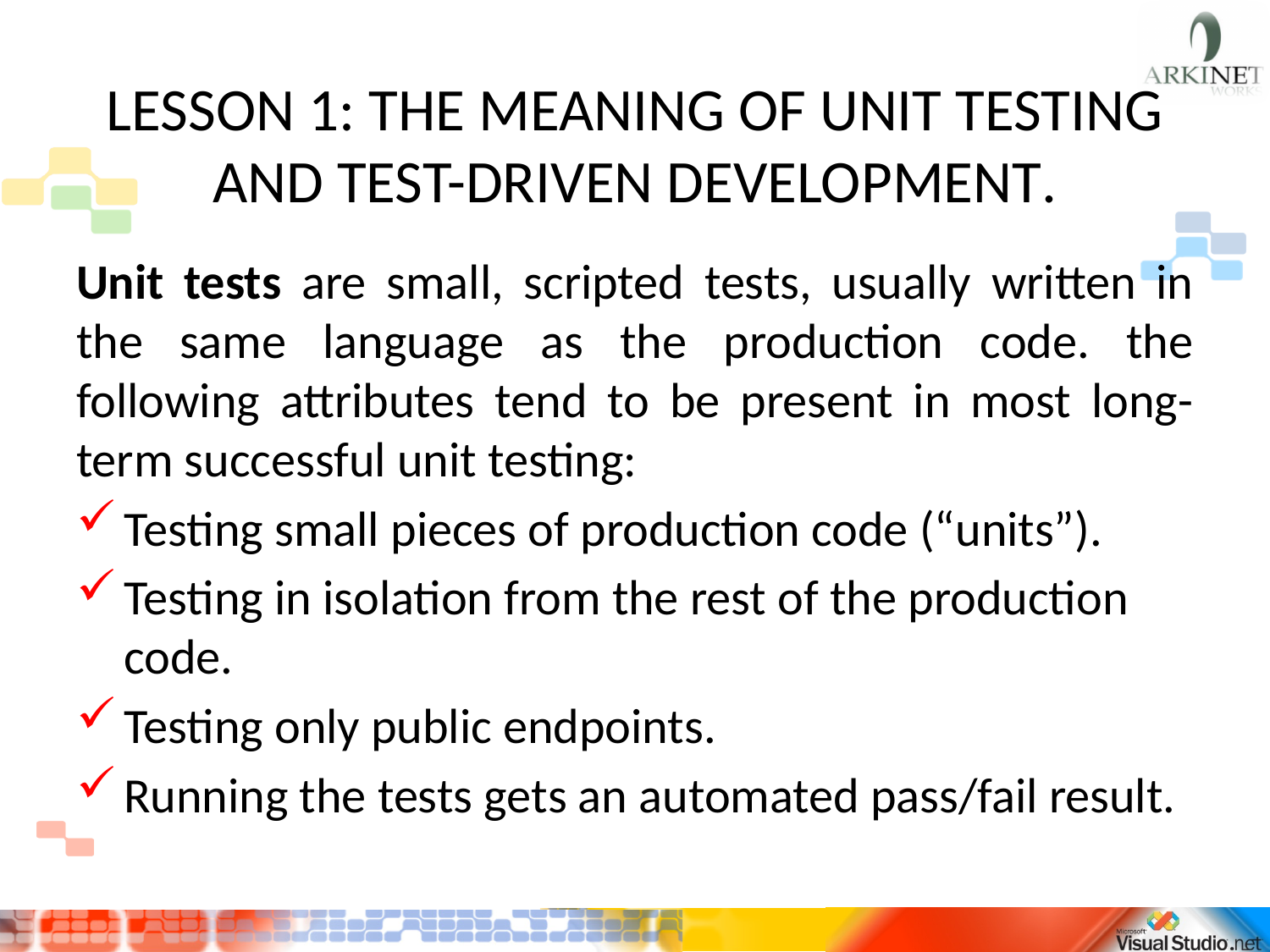

# LESSON 1: THE MEANING OF UNIT TESTING AND TEST-DRIVEN DEVELOPMENT.
Unit tests are small, scripted tests, usually written in the same language as the production code. the following attributes tend to be present in most long-term successful unit testing:
Testing small pieces of production code (“units”).
Testing in isolation from the rest of the production code.
Testing only public endpoints.
Running the tests gets an automated pass/fail result.